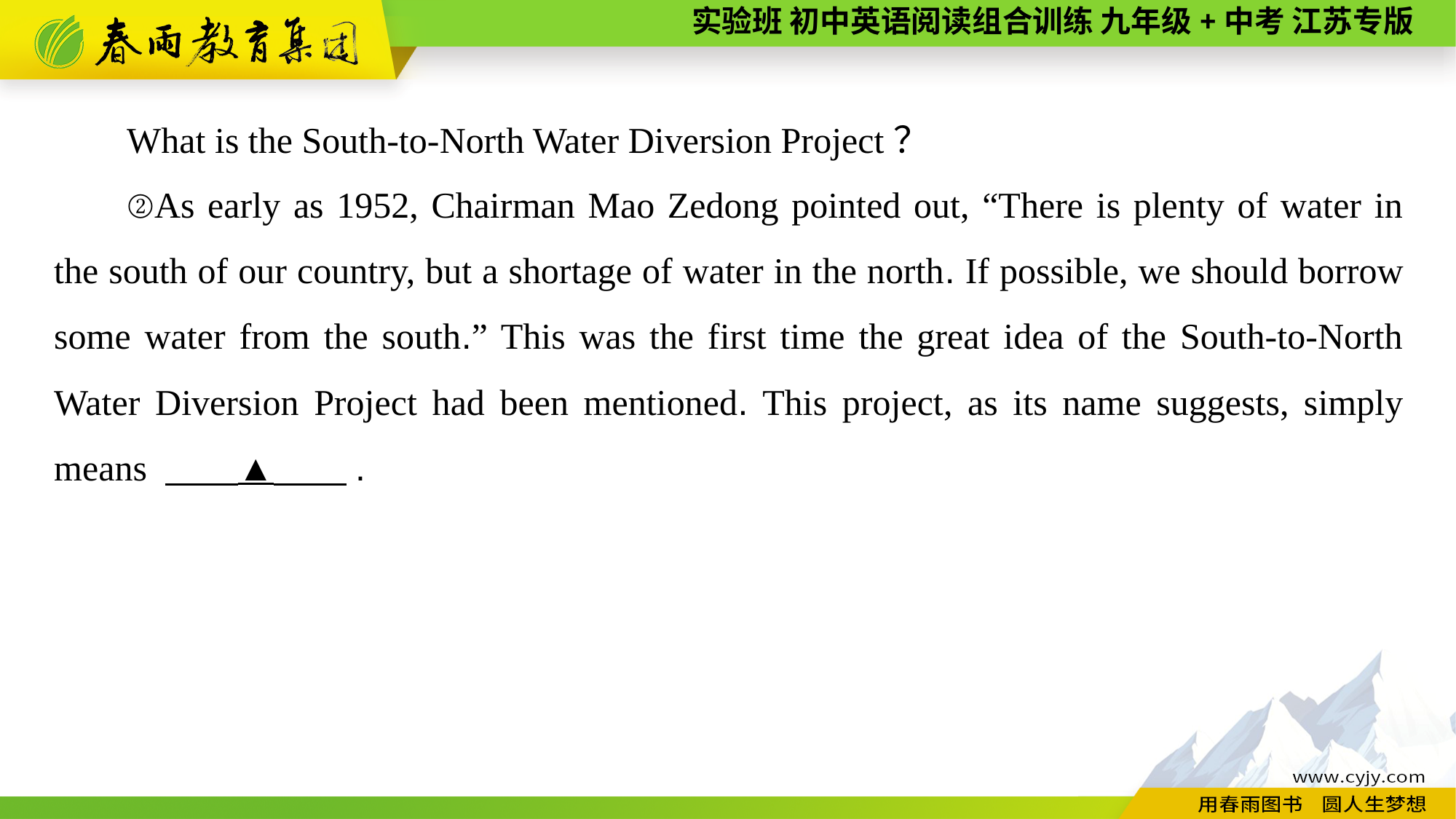

What is the South-to-North Water Diversion Project？
②As early as 1952, Chairman Mao Zedong pointed out, “There is plenty of water in the south of our country, but a shortage of water in the north. If possible, we should borrow some water from the south.” This was the first time the great idea of the South-to-North Water Diversion Project had been mentioned. This project, as its name suggests, simply means 　　▲　　.